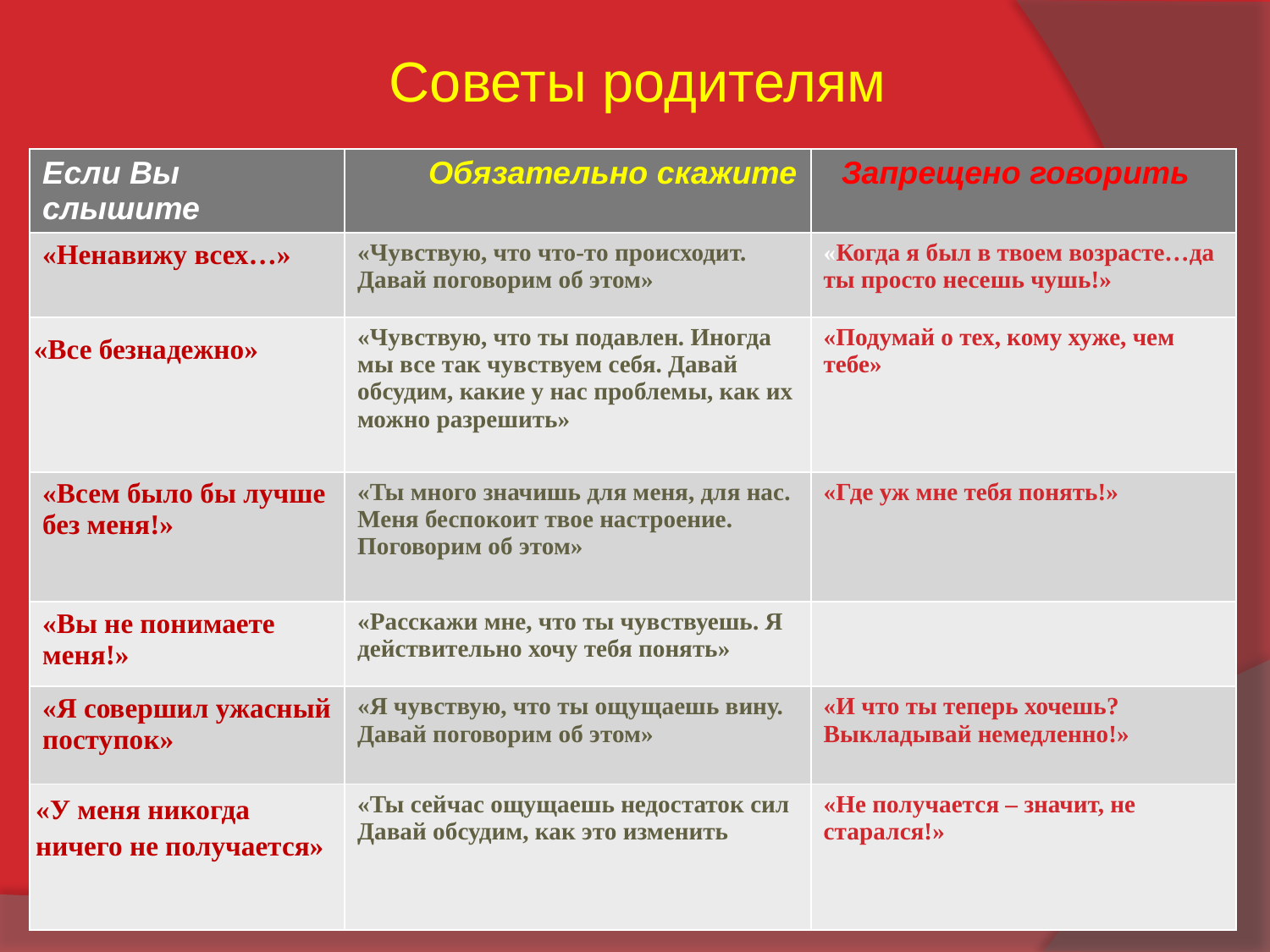

# Советы родителям
| Если Вы слышите | Обязательно скажите | Запрещено говорить |
| --- | --- | --- |
| «Ненавижу всех…» | «Чувствую, что что-то происходит. Давай поговорим об этом» | «Когда я был в твоем возрасте…да ты просто несешь чушь!» |
| «Все безнадежно» | «Чувствую, что ты подавлен. Иногда мы все так чувствуем себя. Давай обсудим, какие у нас проблемы, как их можно разрешить» | «Подумай о тех, кому хуже, чем тебе» |
| «Всем было бы лучше без меня!» | «Ты много значишь для меня, для нас. Меня беспокоит твое настроение. Поговорим об этом» | «Где уж мне тебя понять!» |
| «Вы не понимаете меня!» | «Расскажи мне, что ты чувствуешь. Я действительно хочу тебя понять» |  |
| «Я совершил ужасный поступок» | «Я чувствую, что ты ощущаешь вину. Давай поговорим об этом» | «И что ты теперь хочешь? Выкладывай немедленно!» |
| «У меня никогда ничего не получается» | «Ты сейчас ощущаешь недостаток сил Давай обсудим, как это изменить | «Не получается – значит, не старался!» |